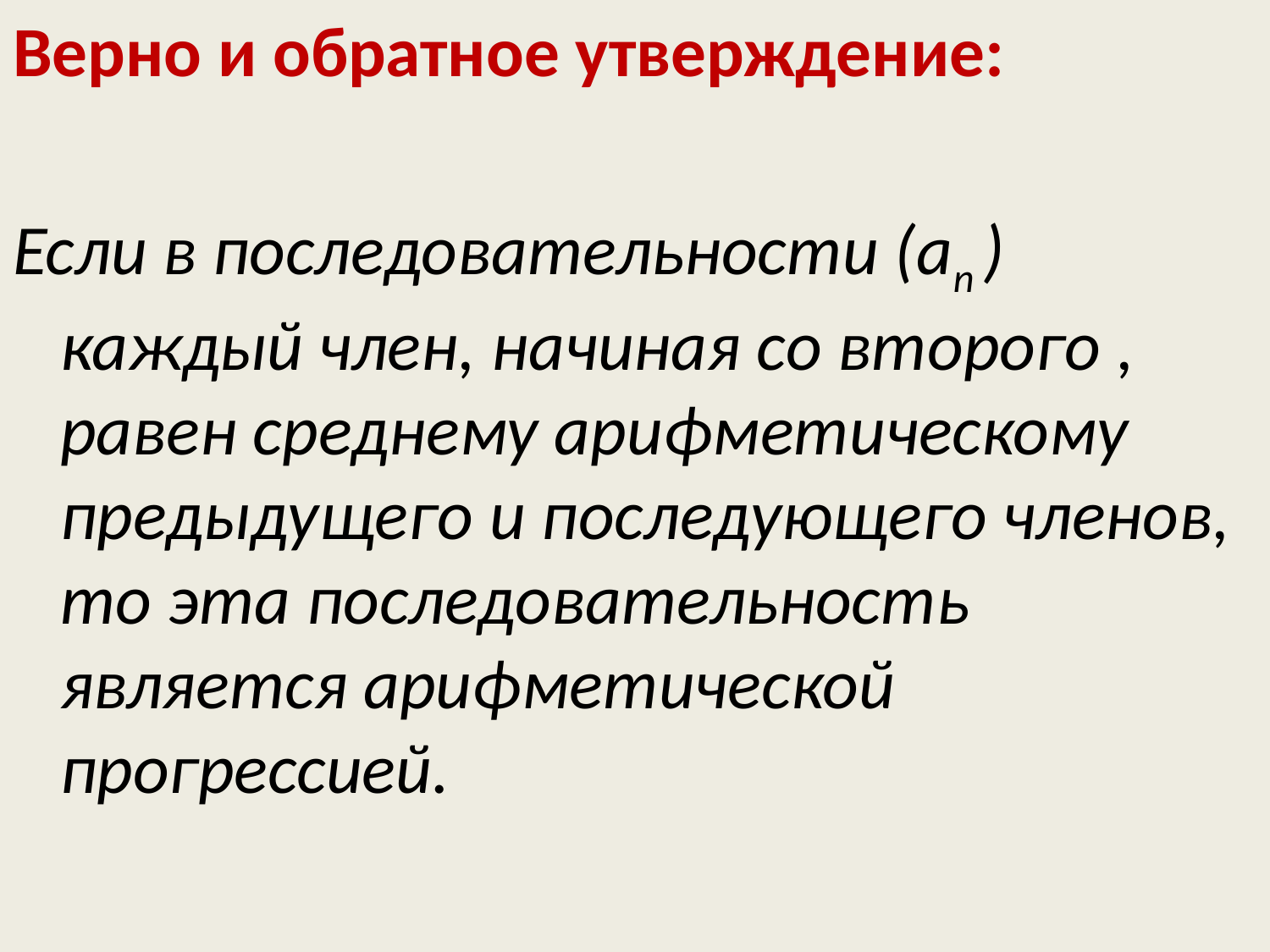

Верно и обратное утверждение:

Если в последовательности (an ) каждый член, начиная со второго , равен среднему арифметическому предыдущего и последующего членов, то эта последовательность является арифметической прогрессией.